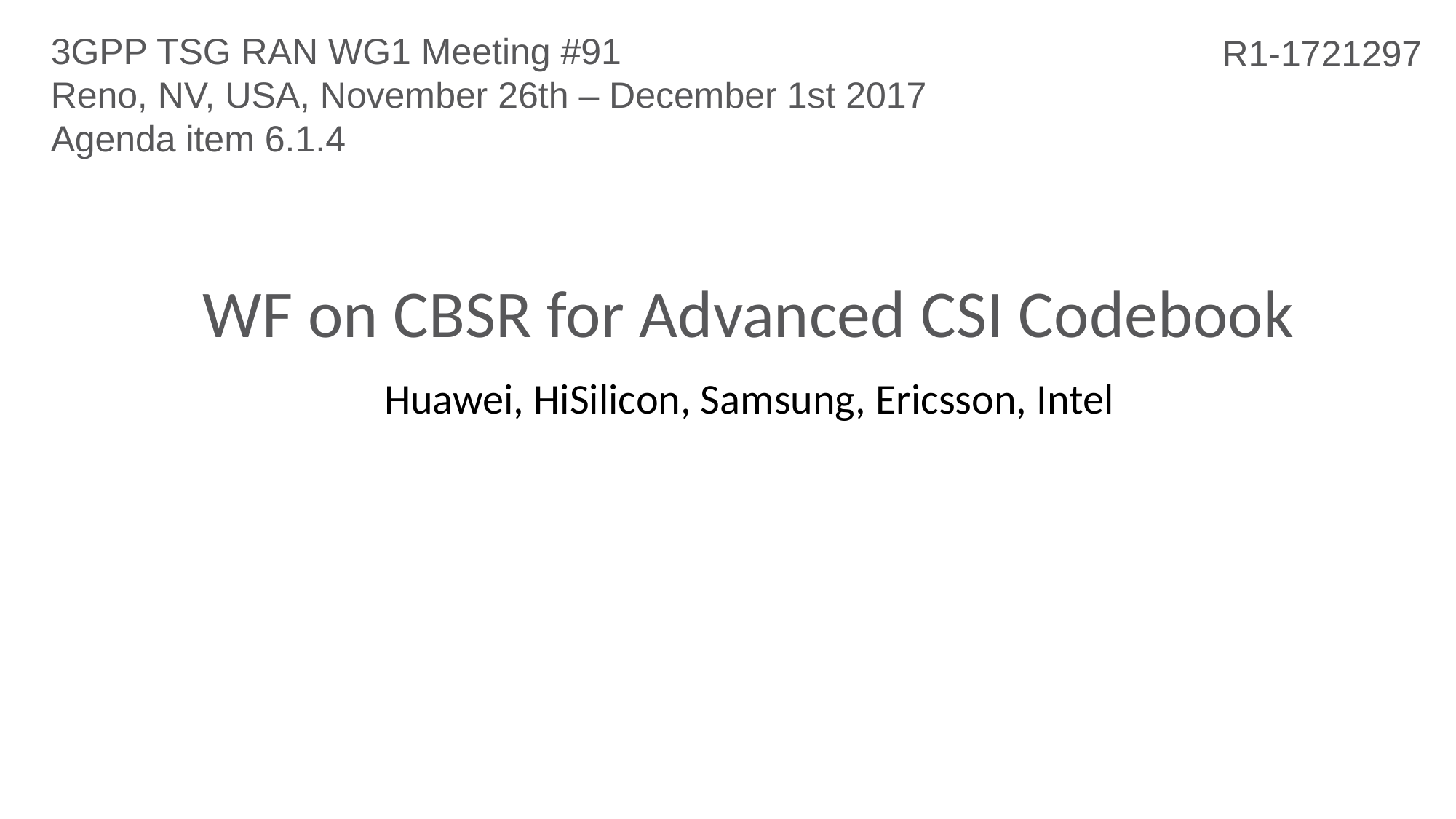

3GPP TSG RAN WG1 Meeting #91
Reno, NV, USA, November 26th – December 1st 2017
Agenda item 6.1.4
R1-1721297
WF on CBSR for Advanced CSI Codebook
Huawei, HiSilicon, Samsung, Ericsson, Intel